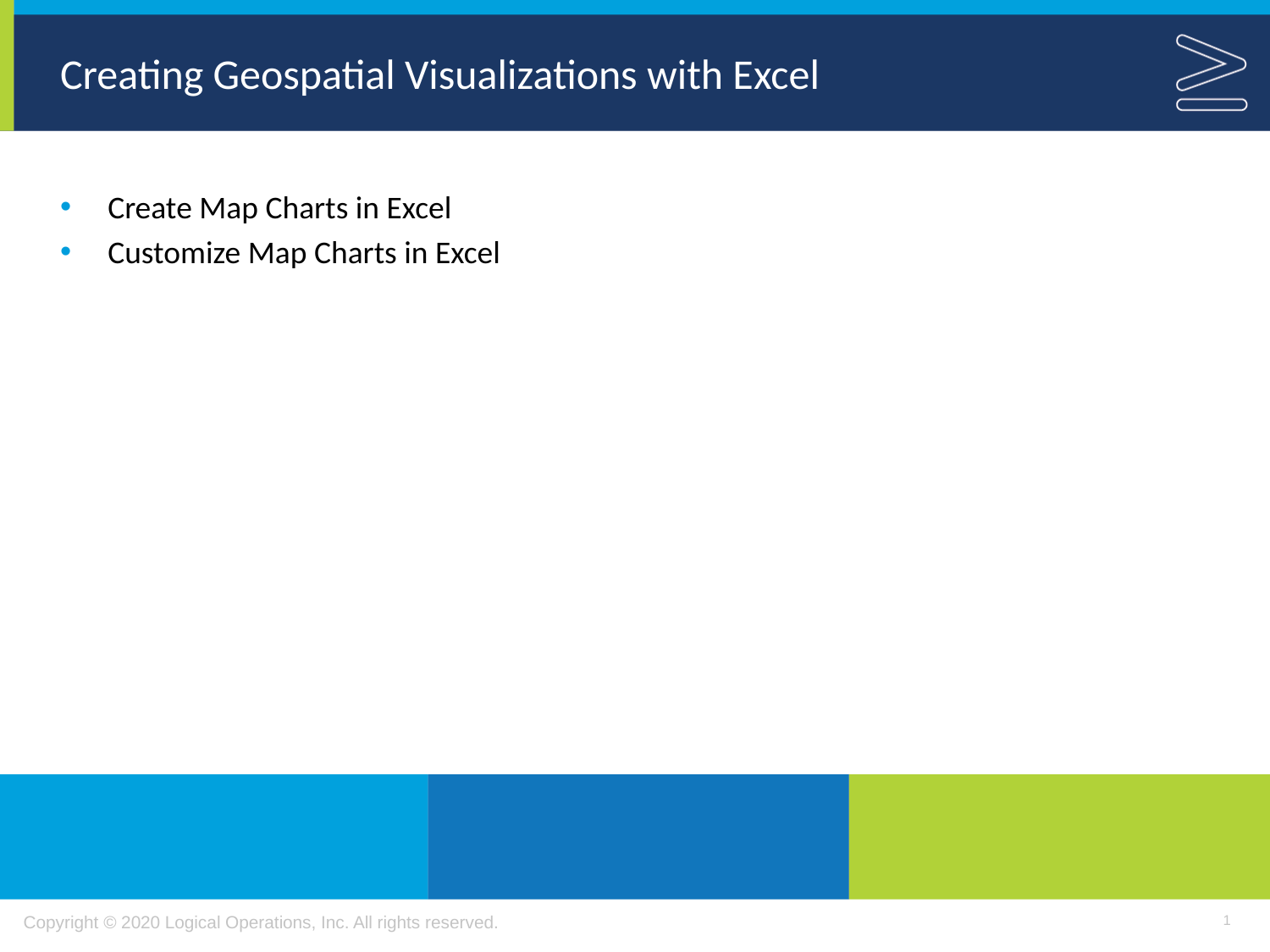

# Creating Geospatial Visualizations with Excel
Create Map Charts in Excel
Customize Map Charts in Excel
1